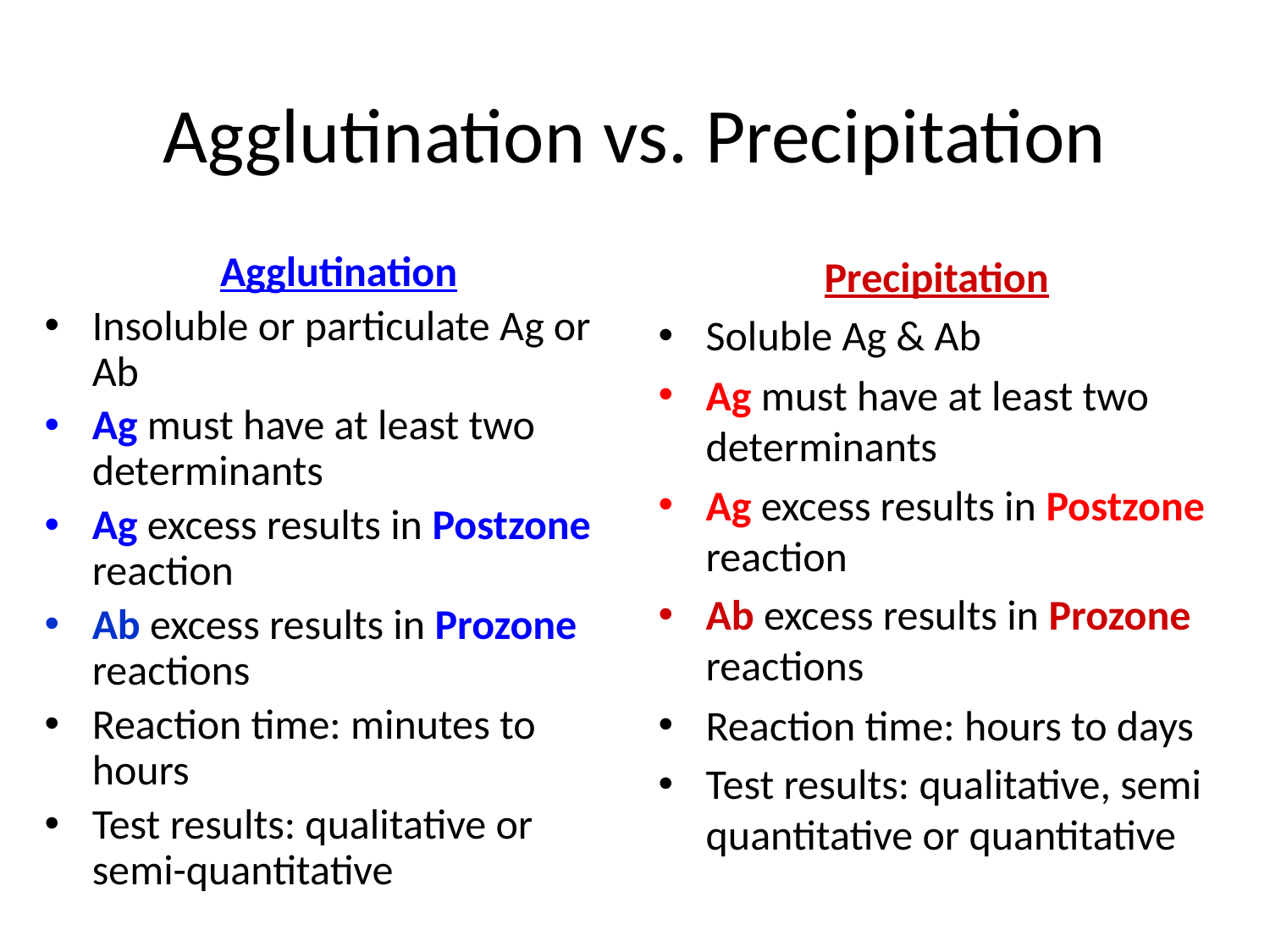

# Agglutination vs. Precipitation
Agglutination
Insoluble or particulate Ag or Ab
Ag must have at least two determinants
Ag excess results in Postzone reaction
Ab excess results in Prozone reactions
Reaction time: minutes to hours
Test results: qualitative or semi-quantitative
Precipitation
Soluble Ag & Ab
Ag must have at least two determinants
Ag excess results in Postzone reaction
Ab excess results in Prozone reactions
Reaction time: hours to days
Test results: qualitative, semi quantitative or quantitative